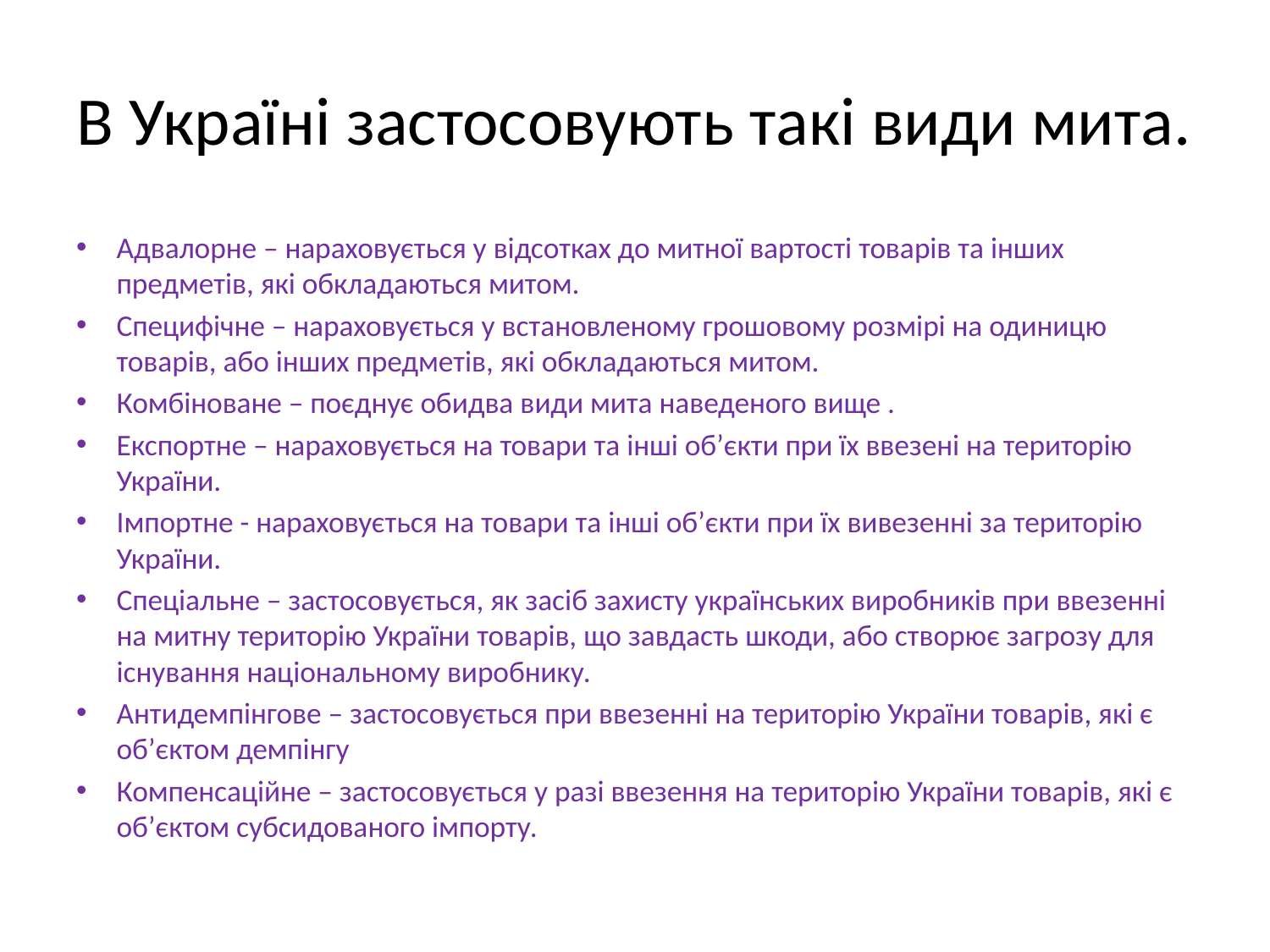

# В Україні застосовують такі види мита.
Адвалорне – нараховується у відсотках до митної вартості товарів та інших предметів, які обкладаються митом.
Специфічне – нараховується у встановленому грошовому розмірі на одиницю товарів, або інших предметів, які обкладаються митом.
Комбіноване – поєднує обидва види мита наведеного вище .
Експортне – нараховується на товари та інші об’єкти при їх ввезені на територію України.
Імпортне - нараховується на товари та інші об’єкти при їх вивезенні за територію України.
Спеціальне – застосовується, як засіб захисту українських виробників при ввезенні на митну територію України товарів, що завдасть шкоди, або створює загрозу для існування національному виробнику.
Антидемпінгове – застосовується при ввезенні на територію України товарів, які є об’єктом демпінгу
Компенсаційне – застосовується у разі ввезення на територію України товарів, які є об’єктом субсидованого імпорту.